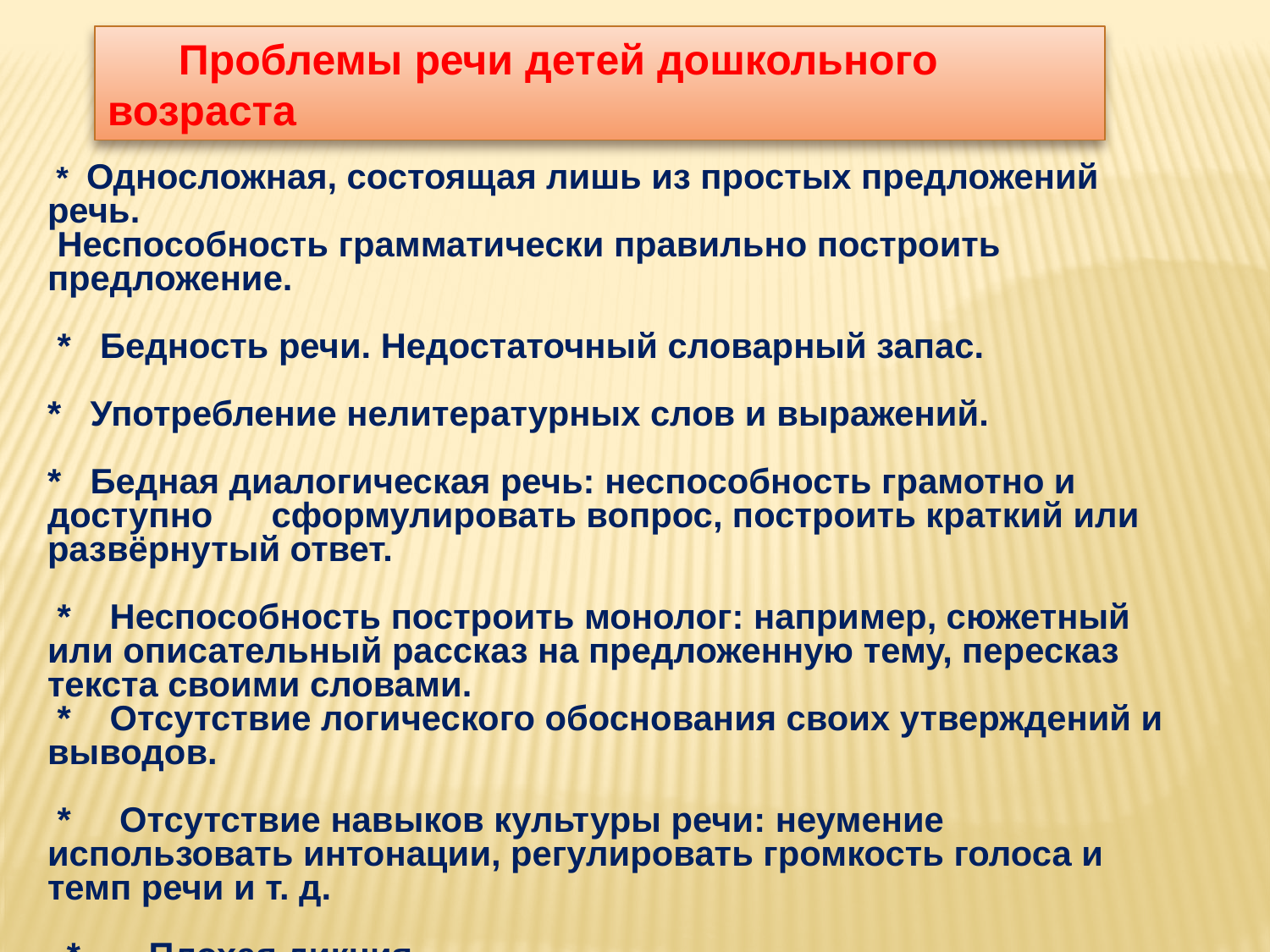

Проблемы речи детей дошкольного возраста
 *  Односложная, состоящая лишь из простых предложений речь.
 Неспособность грамматически правильно построить предложение.

 *   Бедность речи. Недостаточный словарный запас.

*   Употребление нелитературных слов и выражений.

*   Бедная диалогическая речь: неспособность грамотно и доступно      сформулировать вопрос, построить краткий или развёрнутый ответ.

 *    Неспособность построить монолог: например, сюжетный или описательный рассказ на предложенную тему, пересказ текста своими словами.
 *    Отсутствие логического обоснования своих утверждений и выводов.

 *     Отсутствие навыков культуры речи: неумение использовать интонации, регулировать громкость голоса и темп речи и т. д.

  *       Плохая дикция.